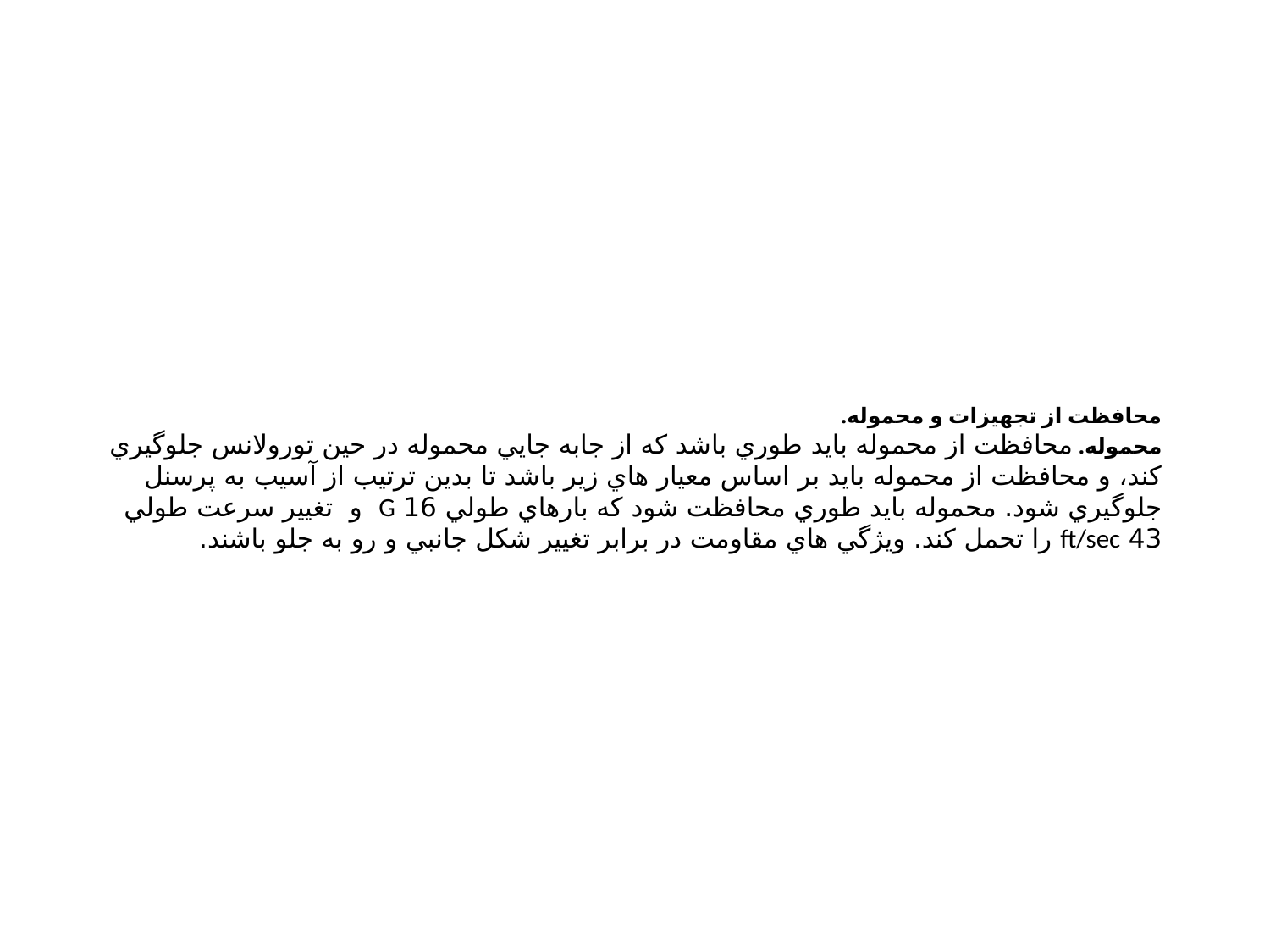

# محافظت از تجهيزات و محموله. محموله. محافظت از محموله بايد طوري باشد كه از جابه جايي محموله در حين تورولانس جلوگيري كند، و محافظت از محموله بايد بر اساس معيار هاي زير باشد تا بدين ترتيب از آسيب به پرسنل جلوگيري شود. محموله بايد طوري محافظت شود كه بارهاي طولي 16 G  و  تغيير سرعت طولي  43 ft/sec را تحمل كند. ويژگي هاي مقاومت در برابر تغيير شکل جانبي و رو به جلو باشند.